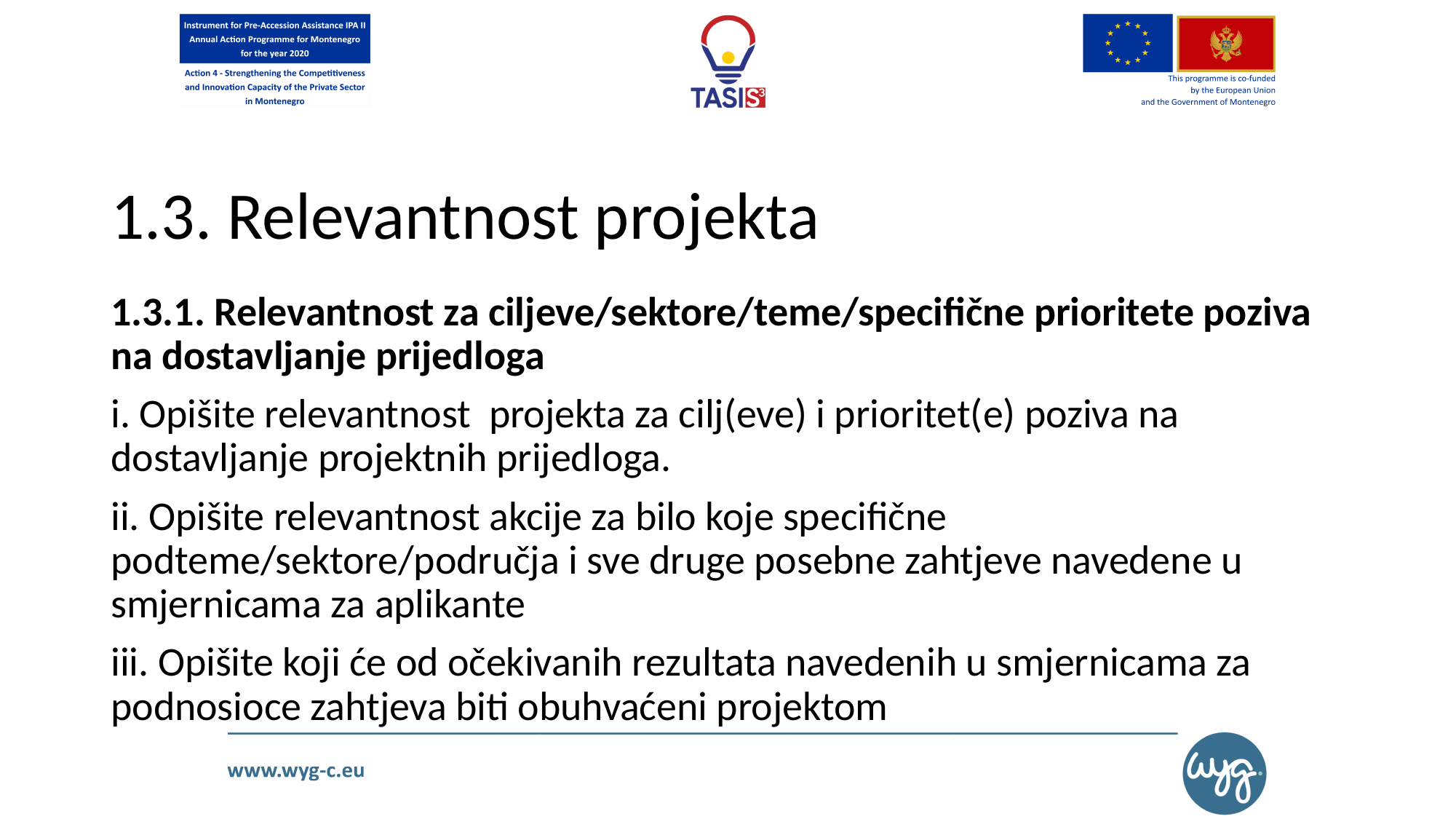

# 1.3. Relevantnost projekta
1.3.1. Relevantnost za ciljeve/sektore/teme/specifične prioritete poziva na dostavljanje prijedloga
i. Opišite relevantnost  projekta za cilj(eve) i prioritet(e) poziva na dostavljanje projektnih prijedloga.
ii. Opišite relevantnost akcije za bilo koje specifične podteme/sektore/područja i sve druge posebne zahtjeve navedene u smjernicama za aplikante
iii. Opišite koji će od očekivanih rezultata navedenih u smjernicama za podnosioce zahtjeva biti obuhvaćeni projektom